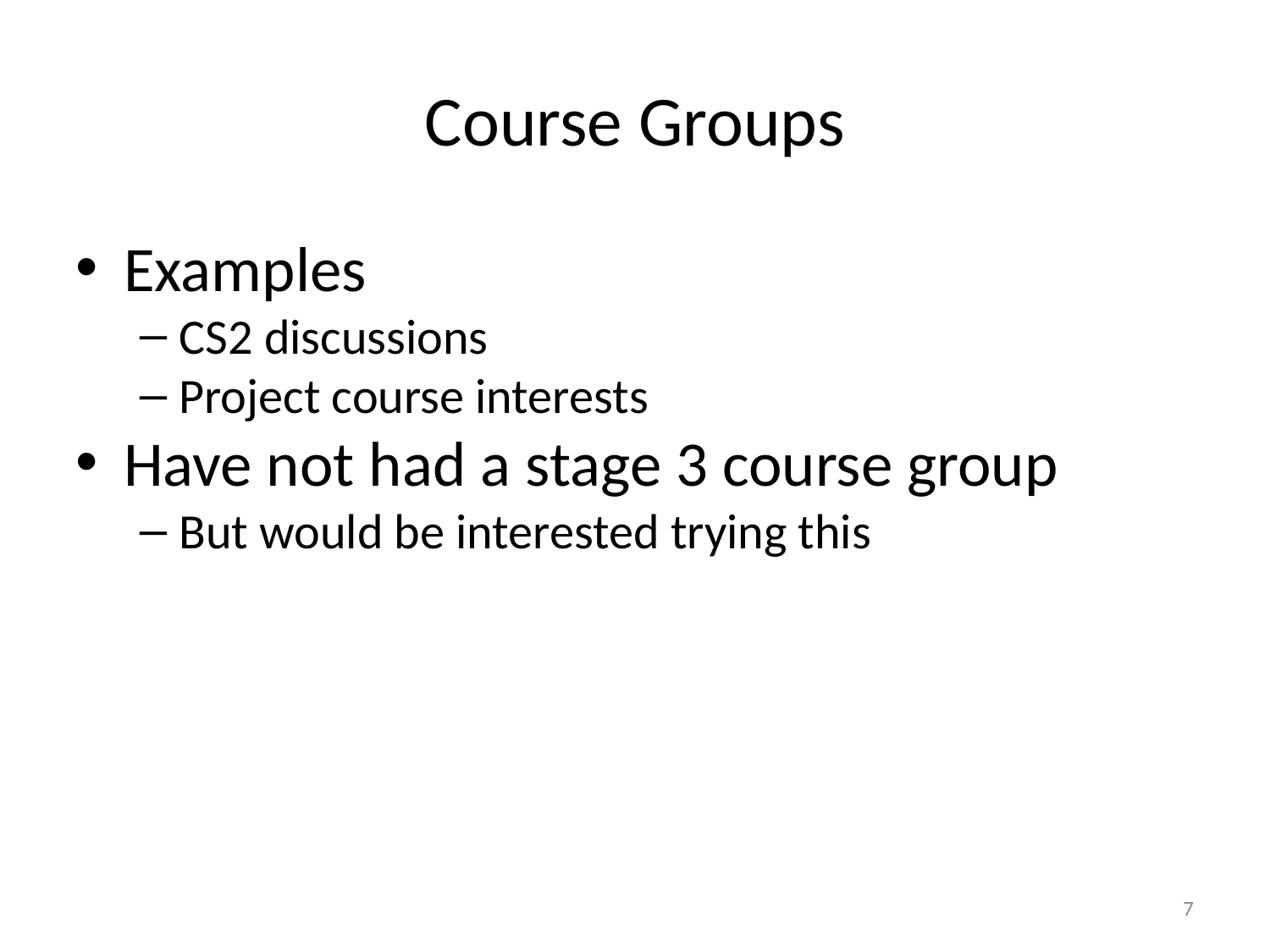

Course Groups
Examples
CS2 discussions
Project course interests
Have not had a stage 3 course group
But would be interested trying this

7